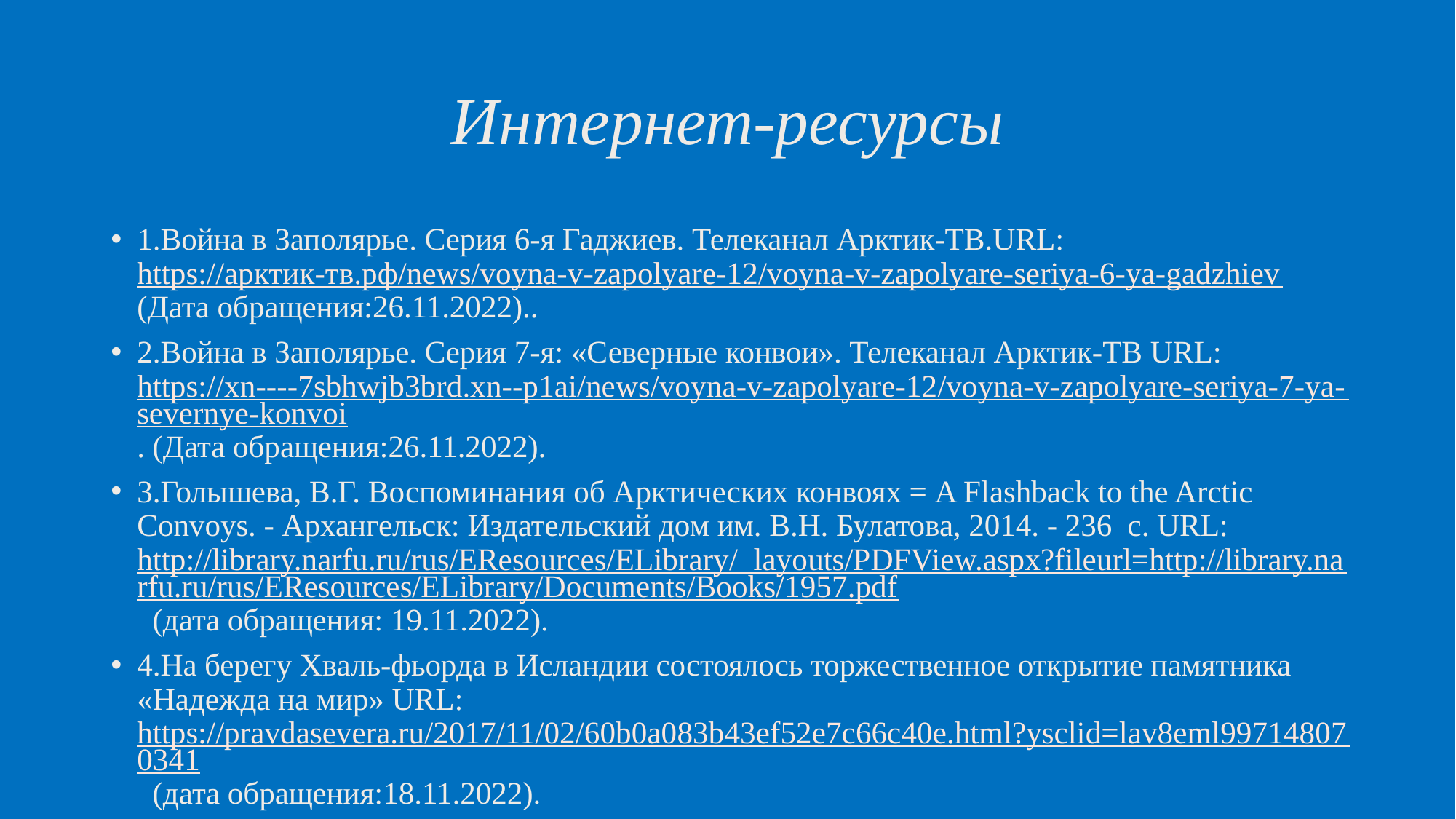

# Интернет-ресурсы
1.Война в Заполярье. Серия 6-я Гаджиев. Телеканал Арктик-ТВ.URL:  https://арктик-тв.рф/news/voyna-v-zapolyare-12/voyna-v-zapolyare-seriya-6-ya-gadzhiev  (Дата обращения:26.11.2022)..
2.Война в Заполярье. Серия 7-я: «Северные конвои». Телеканал Арктик-ТВ URL: https://xn----7sbhwjb3brd.xn--p1ai/news/voyna-v-zapolyare-12/voyna-v-zapolyare-seriya-7-ya-severnye-konvoi. (Дата обращения:26.11.2022).
3.Голышева, В.Г. Воспоминания об Арктических конвоях = A Flashback to the Arctic Convoys. - Архангельск: Издательский дом им. В.Н. Булатова, 2014. - 236  с. URL:  http://library.narfu.ru/rus/EResources/ELibrary/_layouts/PDFView.aspx?fileurl=http://library.narfu.ru/rus/EResources/ELibrary/Documents/Books/1957.pdf  (дата обращения: 19.11.2022).
4.На берегу Хваль-фьорда в Исландии состоялось торжественное открытие памятника «Надежда на мир» URL: https://pravdasevera.ru/2017/11/02/60b0a083b43ef52e7c66c40e.html?ysclid=lav8eml997148070341  (дата обращения:18.11.2022).